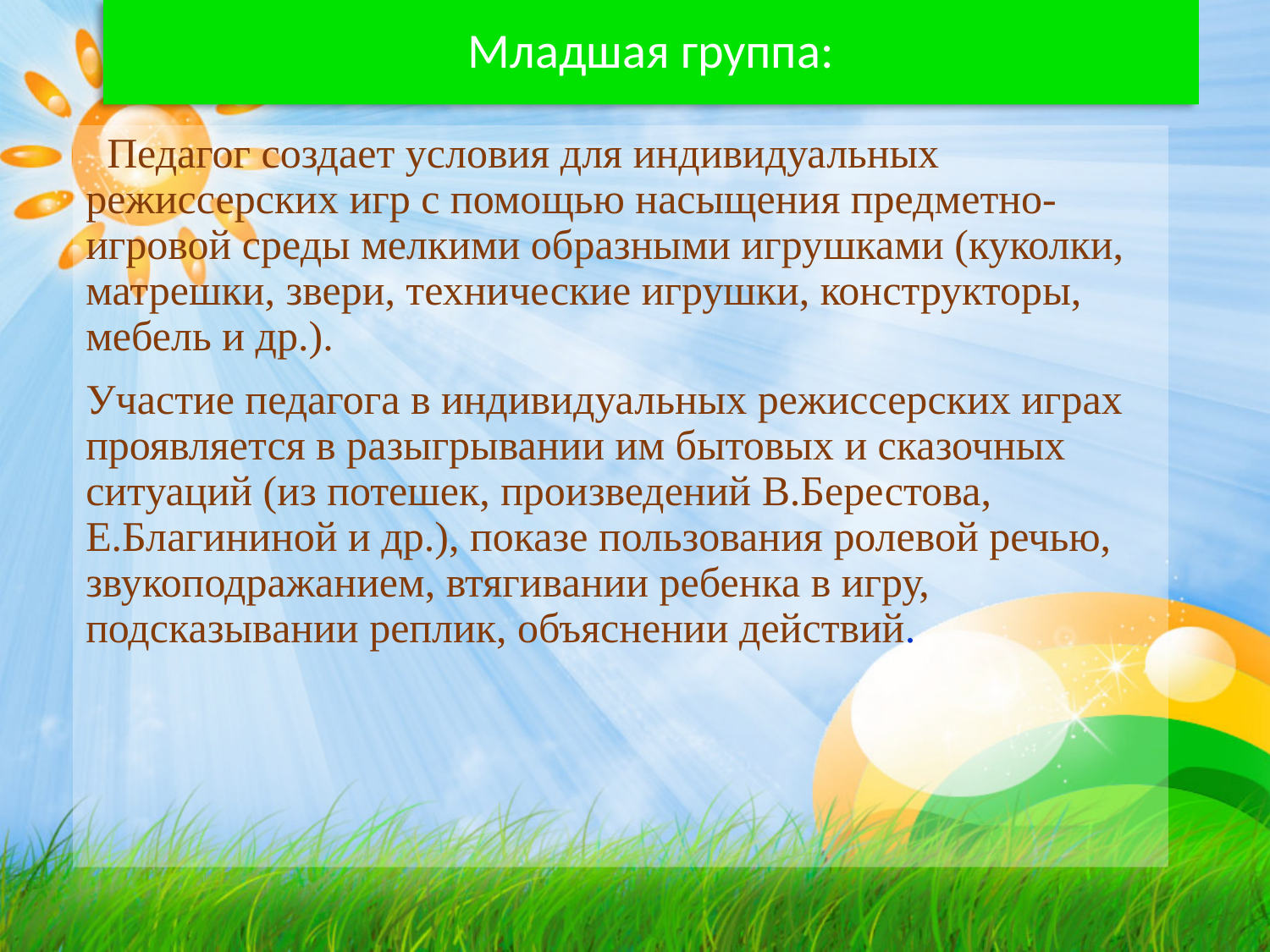

# Младшая группа:
  Педагог создает условия для индивидуальных режиссерских игр с помощью насыщения предметно-игровой среды мелкими образными игрушками (куколки, матрешки, звери, технические игрушки, конструкторы, мебель и др.).
Участие педагога в индивидуальных режиссерских играх проявляется в разыгрывании им бытовых и сказочных ситуаций (из потешек, произведений В.Берестова, Е.Благининой и др.), показе пользования ролевой речью, звукоподражанием, втягивании ребенка в игру, подсказывании реплик, объяснении действий.